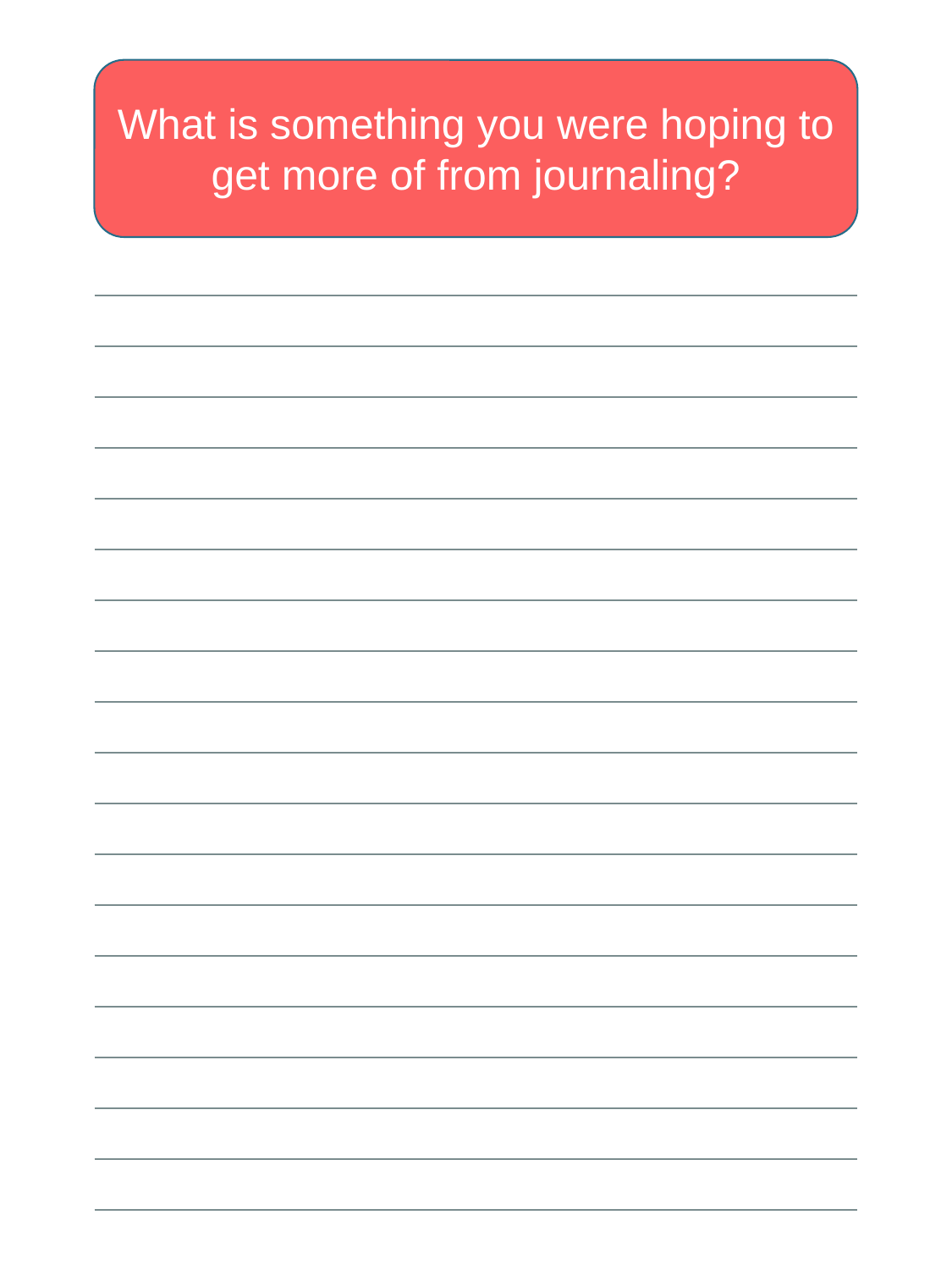

What is something you were hoping to get more of from journaling?
|  |
| --- |
|  |
|  |
|  |
|  |
|  |
|  |
|  |
|  |
|  |
|  |
|  |
|  |
|  |
|  |
|  |
|  |
|  |